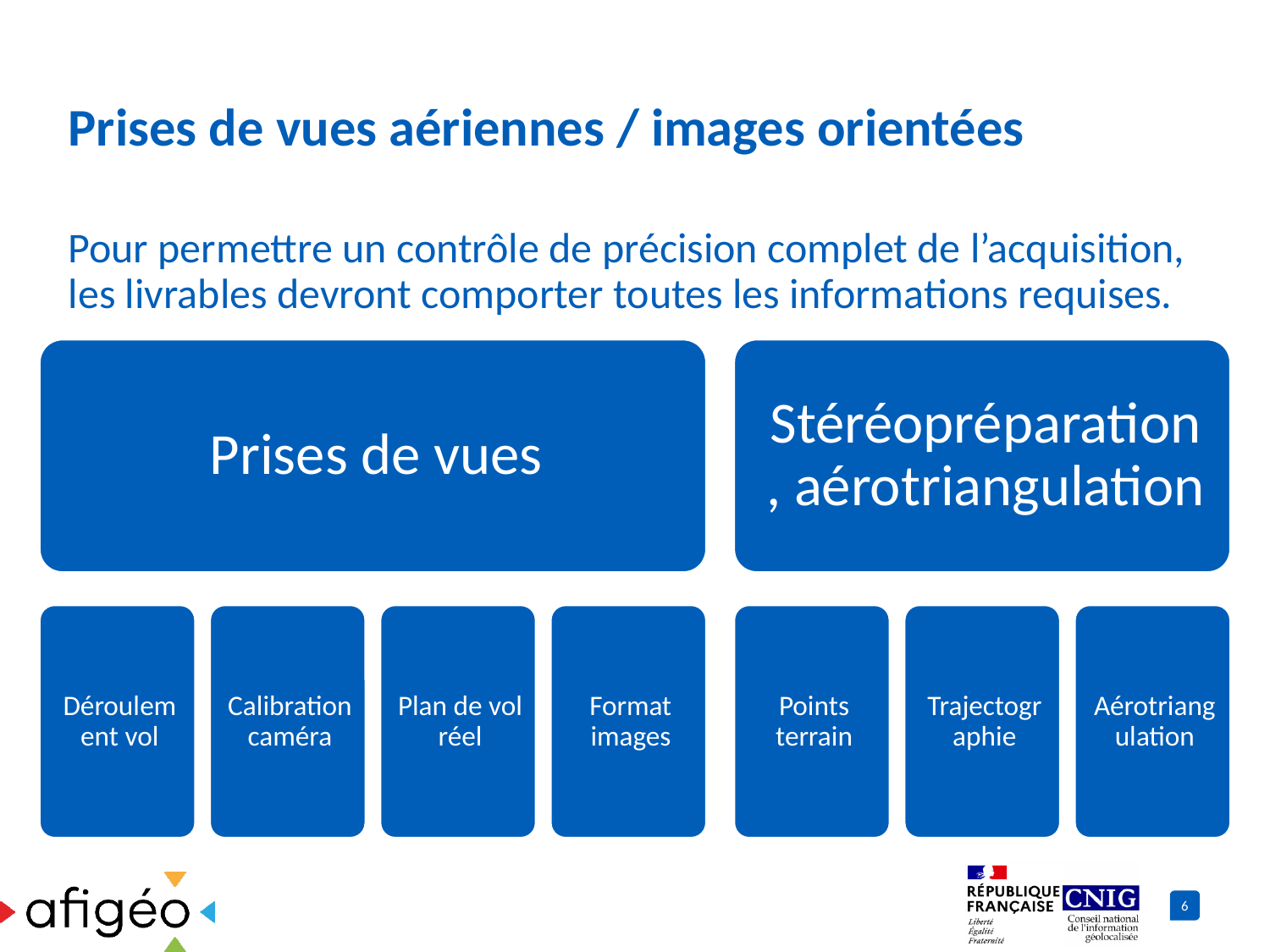

# Prises de vues aériennes / images orientées
Pour permettre un contrôle de précision complet de l’acquisition, les livrables devront comporter toutes les informations requises.
Prises de vues
Déroulement vol
Calibration caméra
Plan de vol réel
Format images
Stéréopréparation, aérotriangulation
Points terrain
Trajectographie
Aérotriangulation